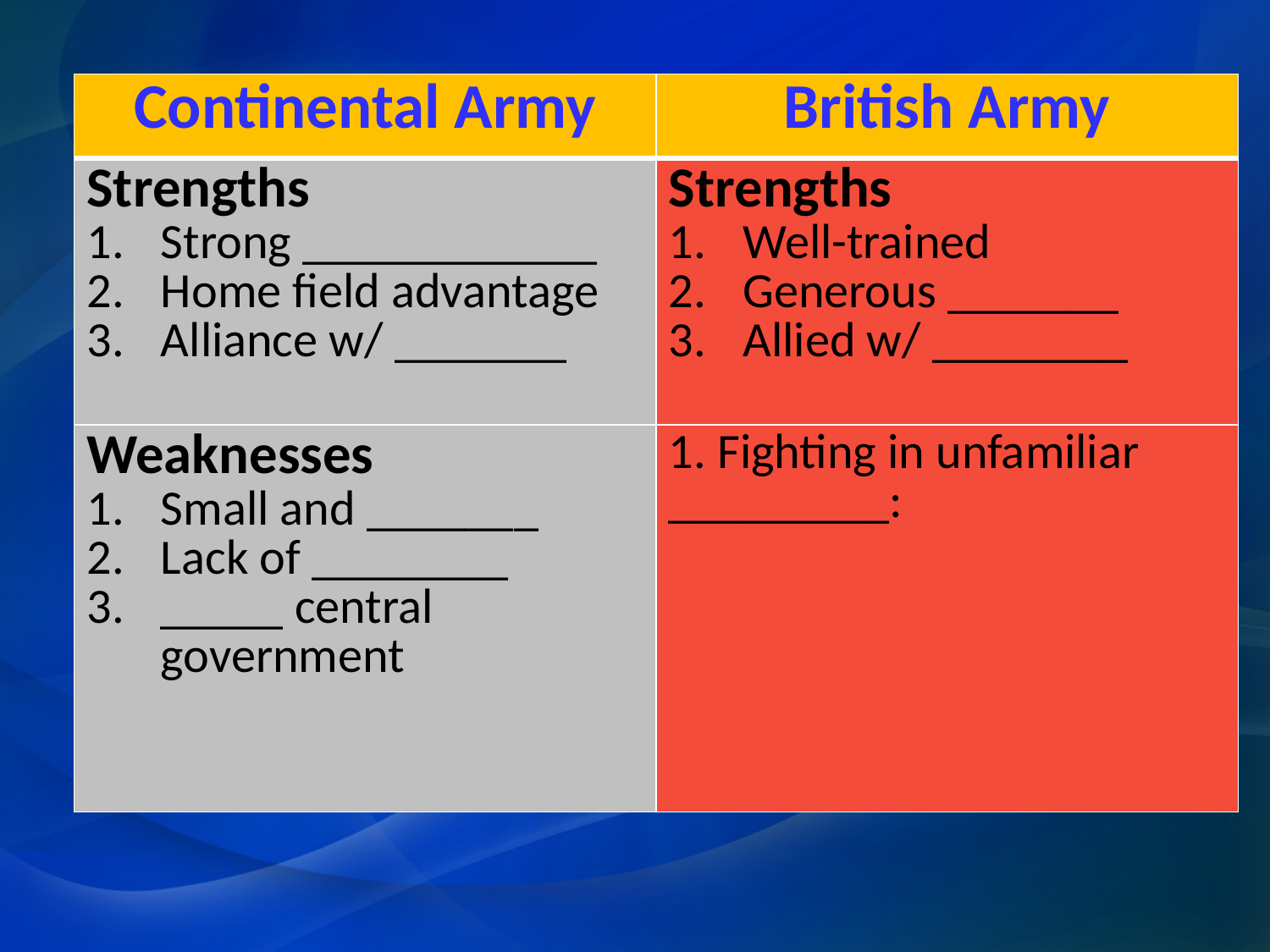

| Continental Army | British Army |
| --- | --- |
| Strengths Strong \_\_\_\_\_\_\_\_\_\_\_\_ Home field advantage Alliance w/ \_\_\_\_\_\_\_ | Strengths Well-trained Generous \_\_\_\_\_\_\_ Allied w/ \_\_\_\_\_\_\_\_ |
| Weaknesses Small and \_\_\_\_\_\_\_ Lack of \_\_\_\_\_\_\_\_ \_\_\_\_\_ central government | 1. Fighting in unfamiliar \_\_\_\_\_\_\_\_\_: |